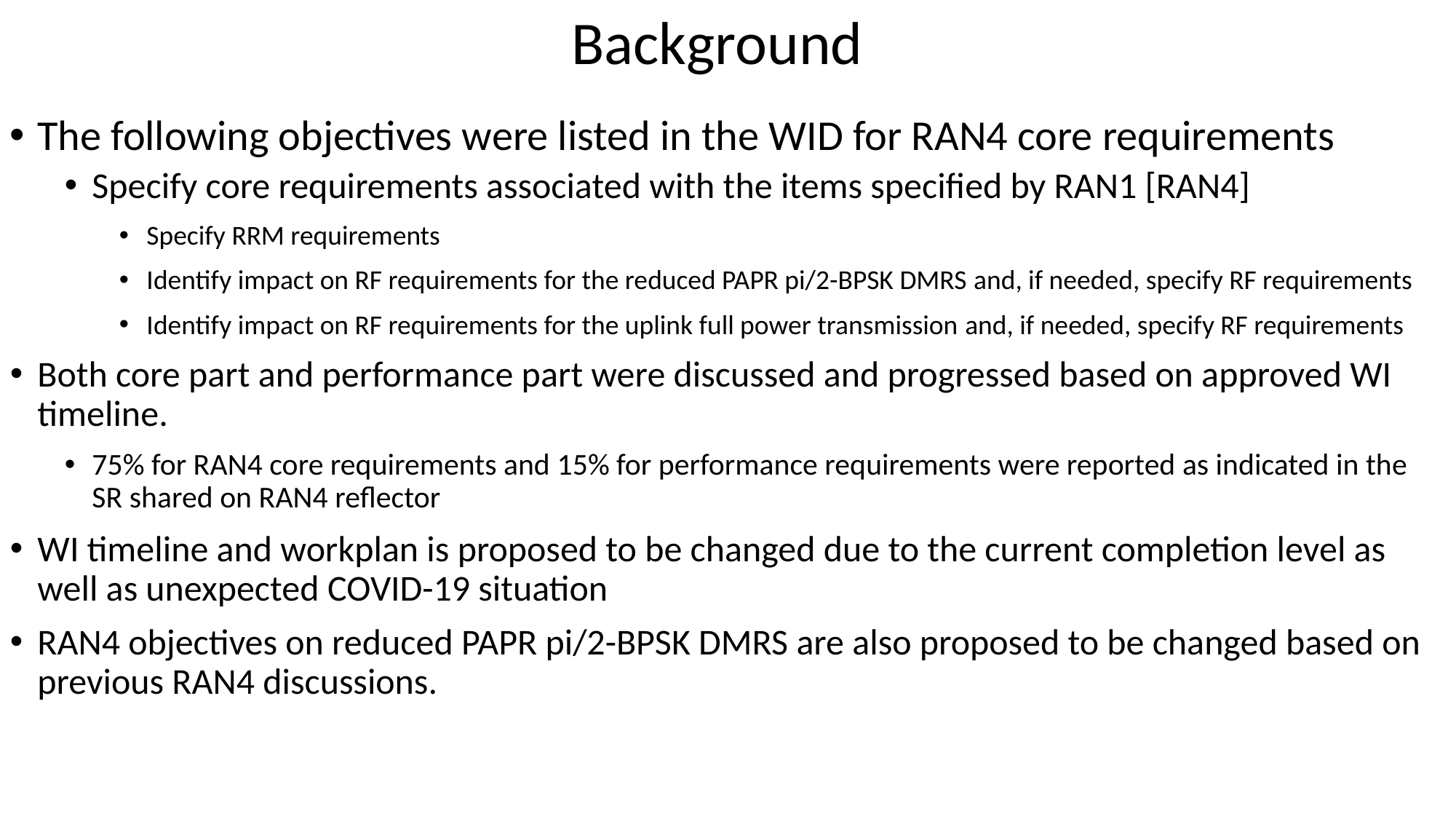

# Background
The following objectives were listed in the WID for RAN4 core requirements
Specify core requirements associated with the items specified by RAN1 [RAN4]
Specify RRM requirements
Identify impact on RF requirements for the reduced PAPR pi/2-BPSK DMRS and, if needed, specify RF requirements
Identify impact on RF requirements for the uplink full power transmission and, if needed, specify RF requirements
Both core part and performance part were discussed and progressed based on approved WI timeline.
75% for RAN4 core requirements and 15% for performance requirements were reported as indicated in the SR shared on RAN4 reflector
WI timeline and workplan is proposed to be changed due to the current completion level as well as unexpected COVID-19 situation
RAN4 objectives on reduced PAPR pi/2-BPSK DMRS are also proposed to be changed based on previous RAN4 discussions.